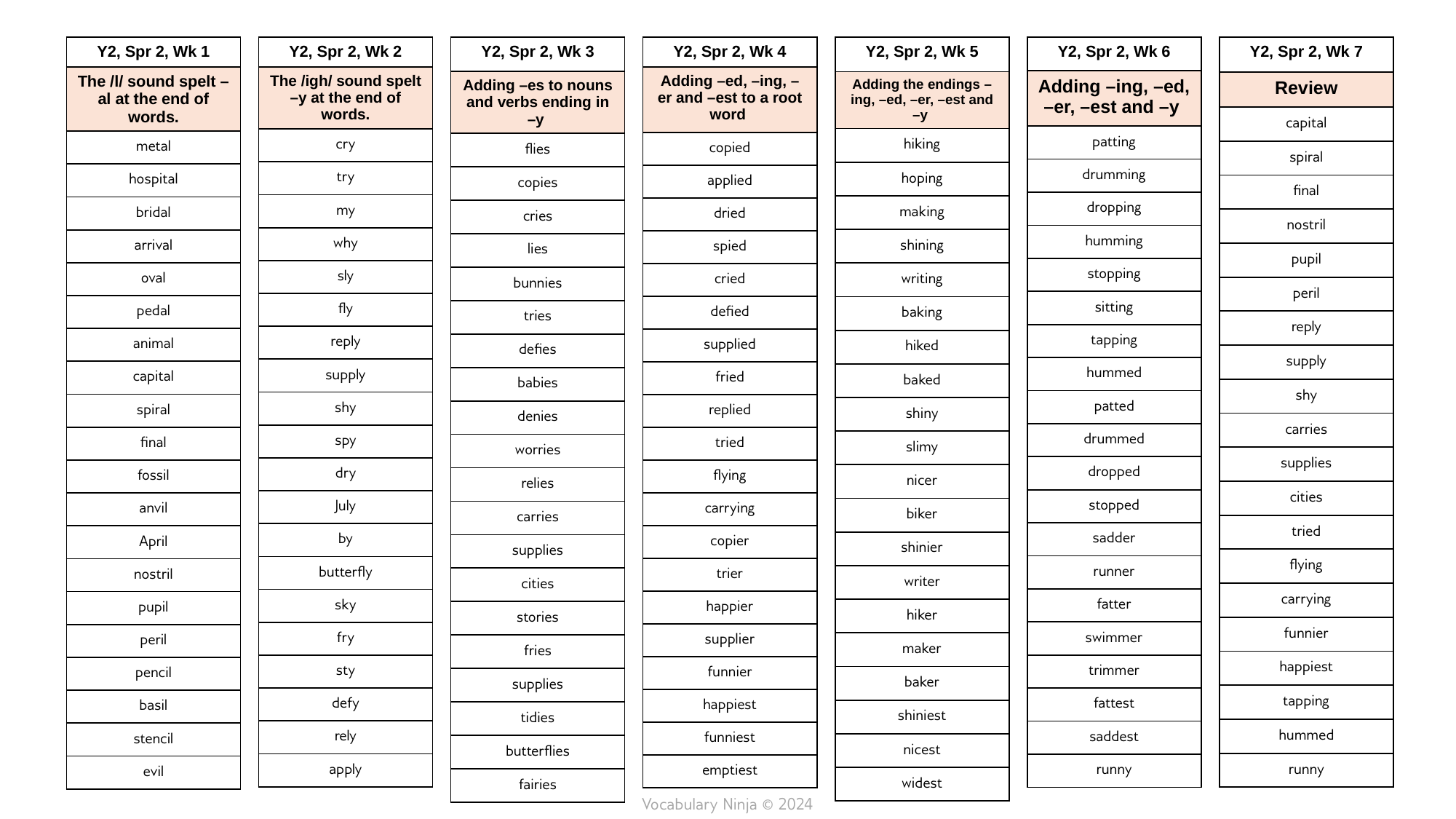

| Y2, Spr 2, Wk 6 |
| --- |
| Adding –ing, –ed, –er, –est and –y |
| patting |
| drumming |
| dropping |
| humming |
| stopping |
| sitting |
| tapping |
| hummed |
| patted |
| drummed |
| dropped |
| stopped |
| sadder |
| runner |
| fatter |
| swimmer |
| trimmer |
| fattest |
| saddest |
| runny |
| Y2, Spr 2, Wk 7 |
| --- |
| Review |
| capital |
| spiral |
| final |
| nostril |
| pupil |
| peril |
| reply |
| supply |
| shy |
| carries |
| supplies |
| cities |
| tried |
| flying |
| carrying |
| funnier |
| happiest |
| tapping |
| hummed |
| runny |
| Y2, Spr 2, Wk 2 |
| --- |
| The /igh/ sound spelt –y at the end of words. |
| cry |
| try |
| my |
| why |
| sly |
| fly |
| reply |
| supply |
| shy |
| spy |
| dry |
| July |
| by |
| butterfly |
| sky |
| fry |
| sty |
| defy |
| rely |
| apply |
| Y2, Spr 2, Wk 3 |
| --- |
| Adding –es to nouns and verbs ending in –y |
| flies |
| copies |
| cries |
| lies |
| bunnies |
| tries |
| defies |
| babies |
| denies |
| worries |
| relies |
| carries |
| supplies |
| cities |
| stories |
| fries |
| supplies |
| tidies |
| butterflies |
| fairies |
| Y2, Spr 2, Wk 4 |
| --- |
| Adding –ed, –ing, –er and –est to a root word |
| copied |
| applied |
| dried |
| spied |
| cried |
| defied |
| supplied |
| fried |
| replied |
| tried |
| flying |
| carrying |
| copier |
| trier |
| happier |
| supplier |
| funnier |
| happiest |
| funniest |
| emptiest |
| Y2, Spr 2, Wk 5 |
| --- |
| Adding the endings –ing, –ed, –er, –est and –y |
| hiking |
| hoping |
| making |
| shining |
| writing |
| baking |
| hiked |
| baked |
| shiny |
| slimy |
| nicer |
| biker |
| shinier |
| writer |
| hiker |
| maker |
| baker |
| shiniest |
| nicest |
| widest |
| Y2, Spr 2, Wk 1 |
| --- |
| The /l/ sound spelt –al at the end of words. |
| metal |
| hospital |
| bridal |
| arrival |
| oval |
| pedal |
| animal |
| capital |
| spiral |
| final |
| fossil |
| anvil |
| April |
| nostril |
| pupil |
| peril |
| pencil |
| basil |
| stencil |
| evil |
Vocabulary Ninja © 2024